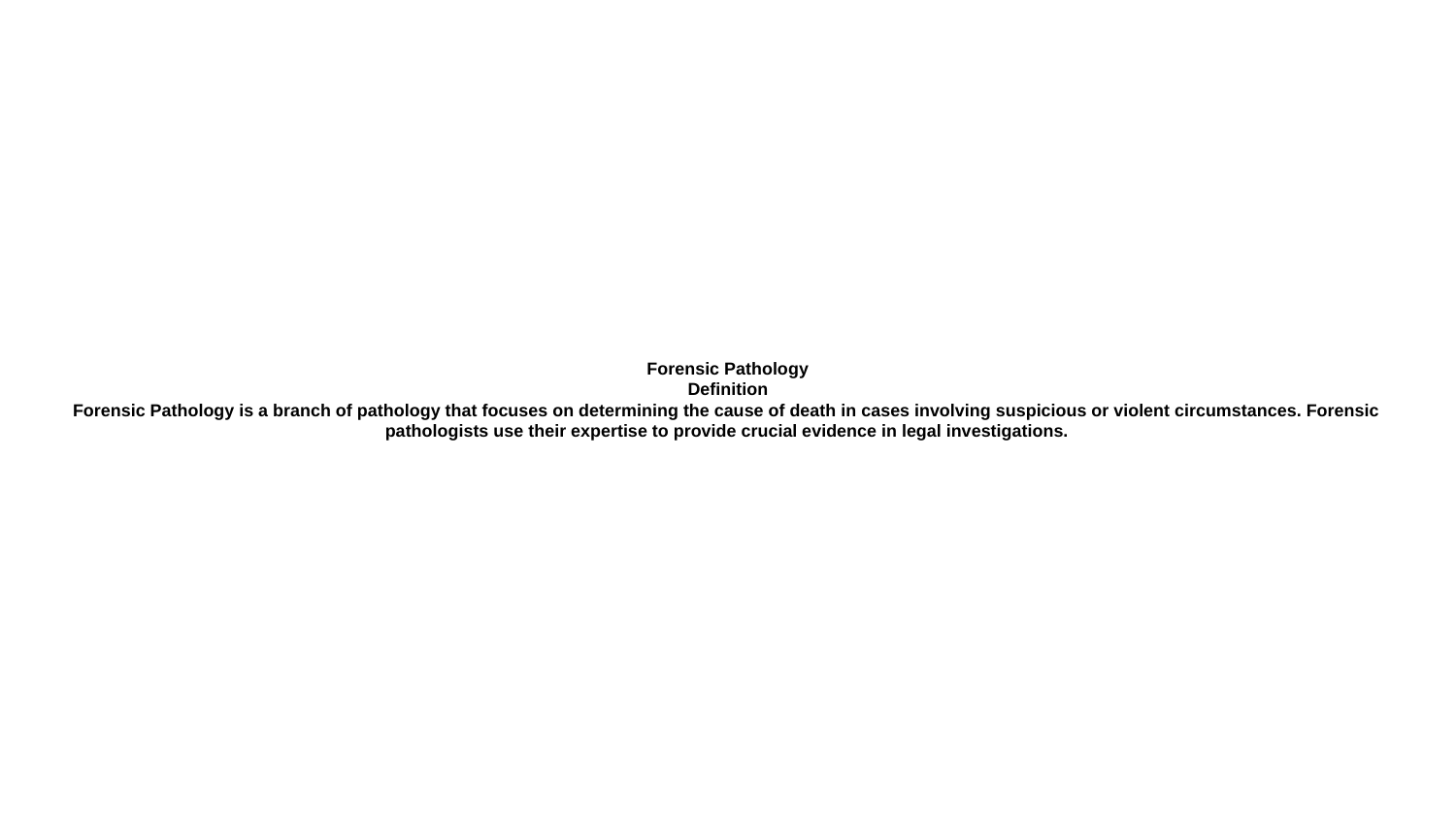

# Forensic Pathology Definition Forensic Pathology is a branch of pathology that focuses on determining the cause of death in cases involving suspicious or violent circumstances. Forensic pathologists use their expertise to provide crucial evidence in legal investigations.